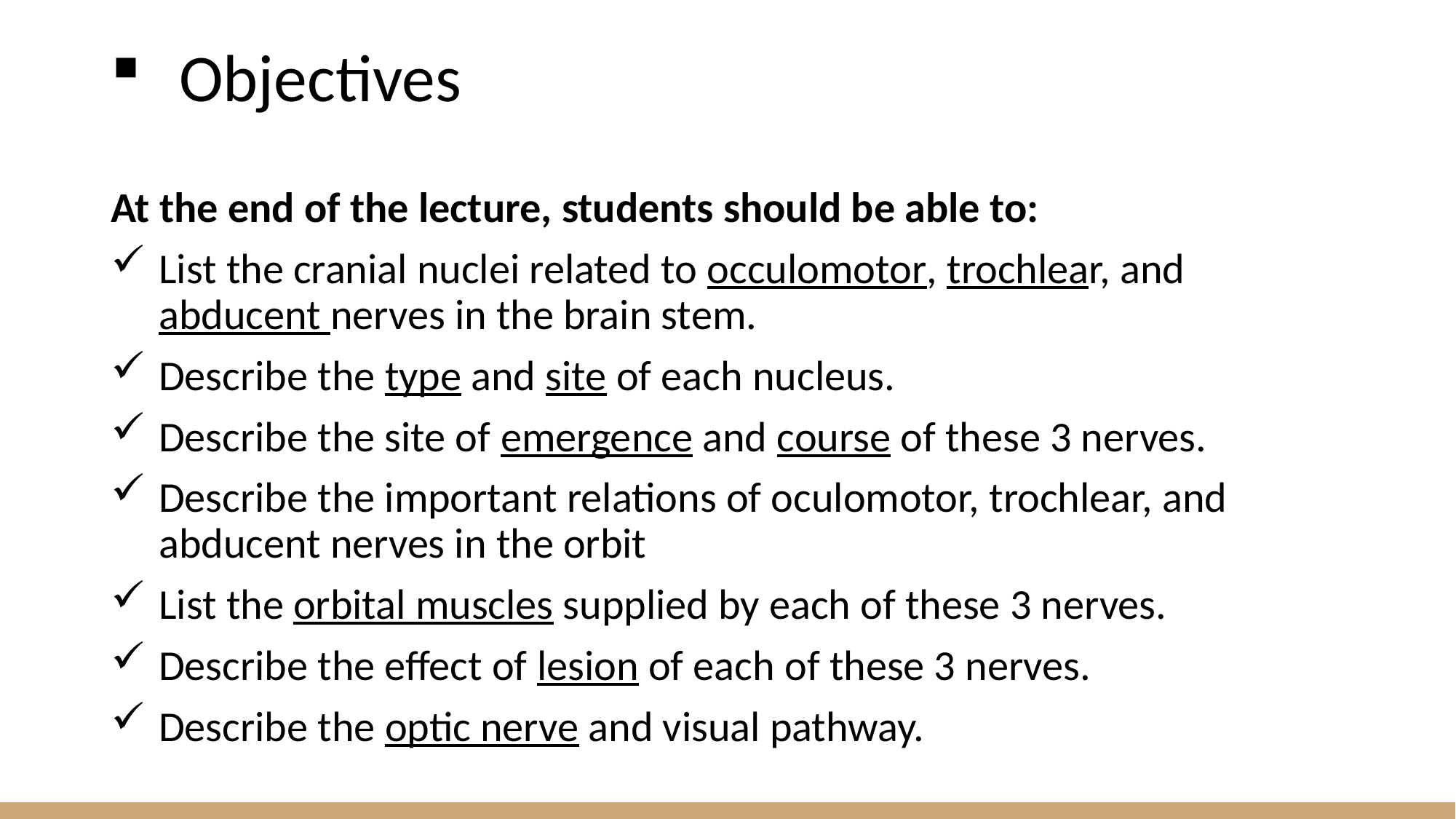

# Objectives
At the end of the lecture, students should be able to:
List the cranial nuclei related to occulomotor, trochlear, and abducent nerves in the brain stem.
Describe the type and site of each nucleus.
Describe the site of emergence and course of these 3 nerves.
Describe the important relations of oculomotor, trochlear, and abducent nerves in the orbit
List the orbital muscles supplied by each of these 3 nerves.
Describe the effect of lesion of each of these 3 nerves.
Describe the optic nerve and visual pathway.